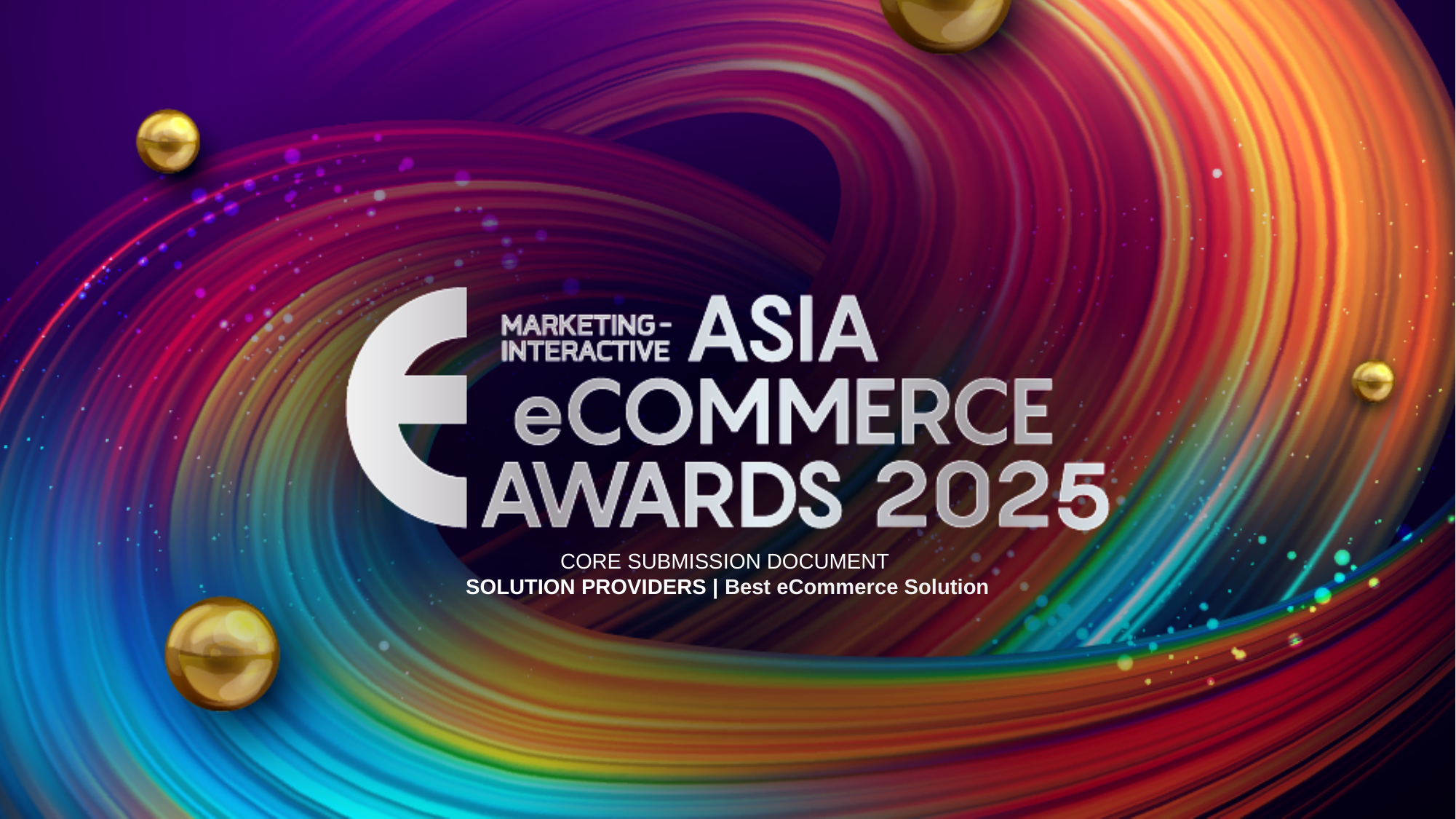

CORE SUBMISSION DOCUMENT
SOLUTION PROVIDERS | Best eCommerce Solution